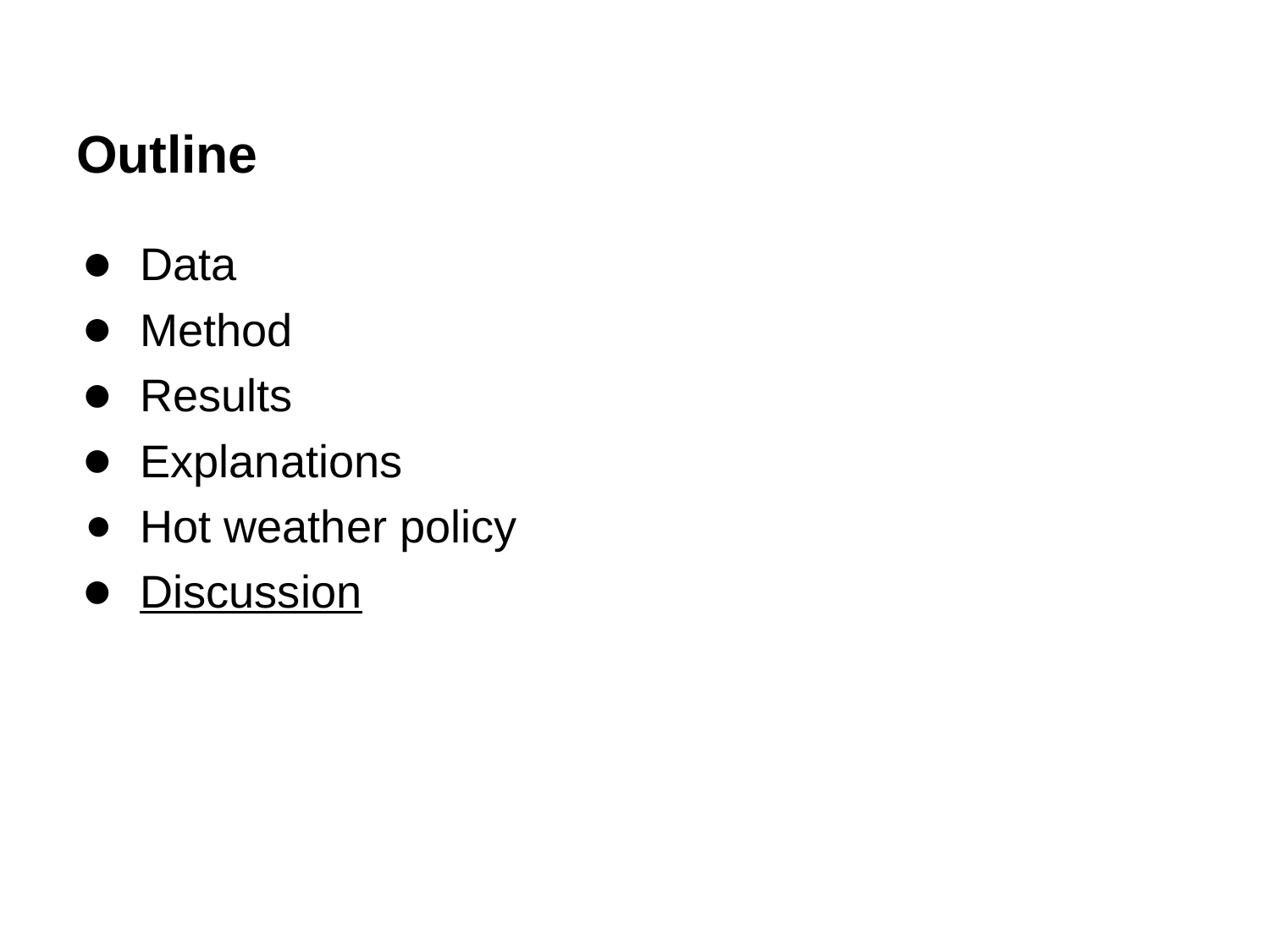

# Outline
Data
Method
Results
Explanations
Hot weather policy
Discussion